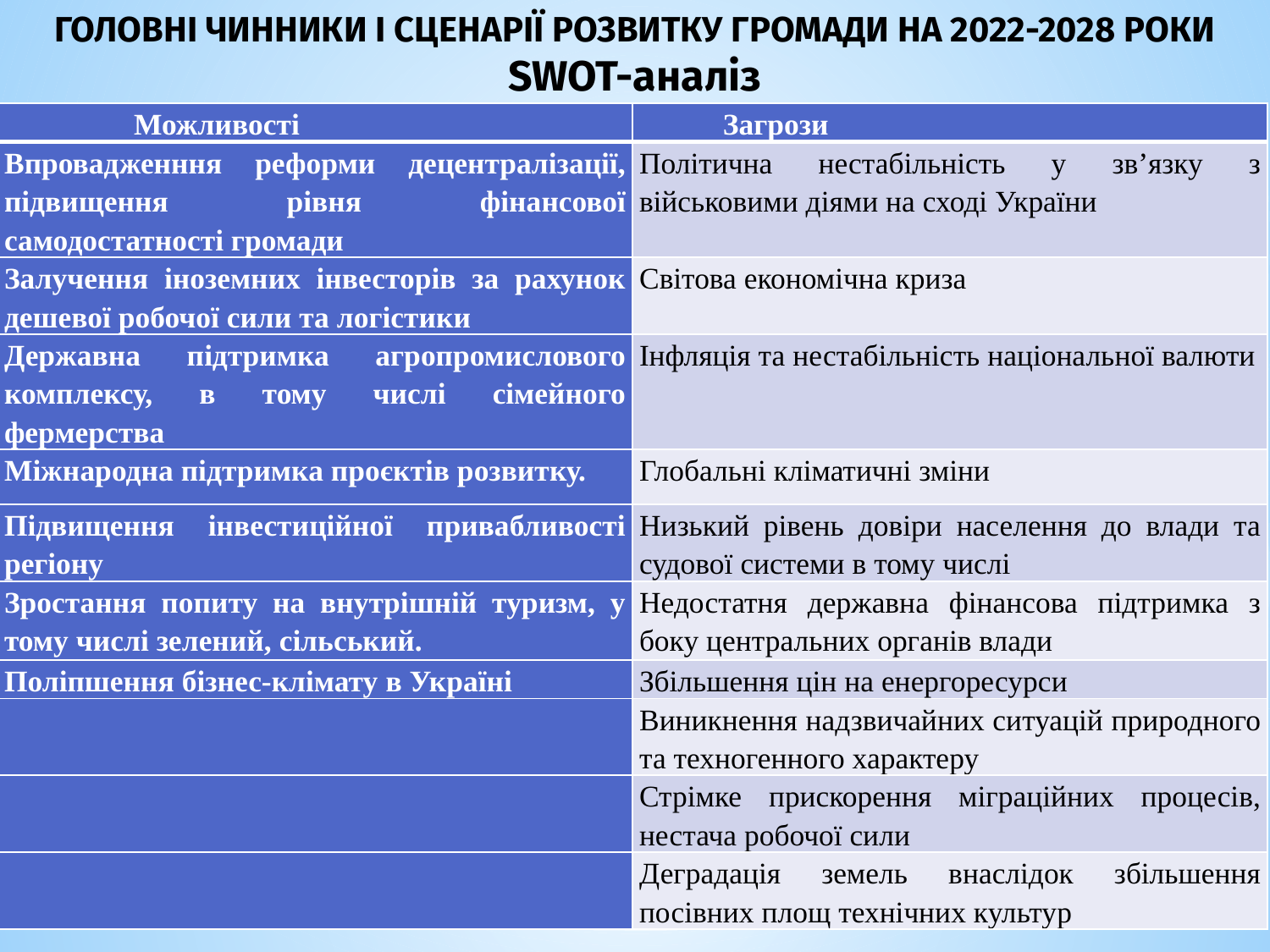

# ГОЛОВНІ ЧИННИКИ І СЦЕНАРІЇ РОЗВИТКУ ГРОМАДИ НА 2022-2028 РОКИ SWOT-аналіз
| Можливості | Загрози |
| --- | --- |
| Впровадженння реформи децентралізації, підвищення рівня фінансової самодостатності громади | Політична нестабільність у зв’язку з військовими діями на сході України |
| Залучення іноземних інвесторів за рахунок дешевої робочої сили та логістики | Світова економічна криза |
| Державна підтримка агропромислового комплексу, в тому числі сімейного фермерства | Інфляція та нестабільність національної валюти |
| Міжнародна підтримка проєктів розвитку. | Глобальні кліматичні зміни |
| Підвищення інвестиційної привабливості регіону | Низький рівень довіри населення до влади та судової системи в тому числі |
| Зростання попиту на внутрішній туризм, у тому числі зелений, сільський. | Недостатня державна фінансова підтримка з боку центральних органів влади |
| Поліпшення бізнес-клімату в Україні | Збільшення цін на енергоресурси |
|  | Виникнення надзвичайних ситуацій природного та техногенного характеру |
|  | Стрімке прискорення міграційних процесів, нестача робочої сили |
|  | Деградація земель внаслідок збільшення посівних площ технічних культур |